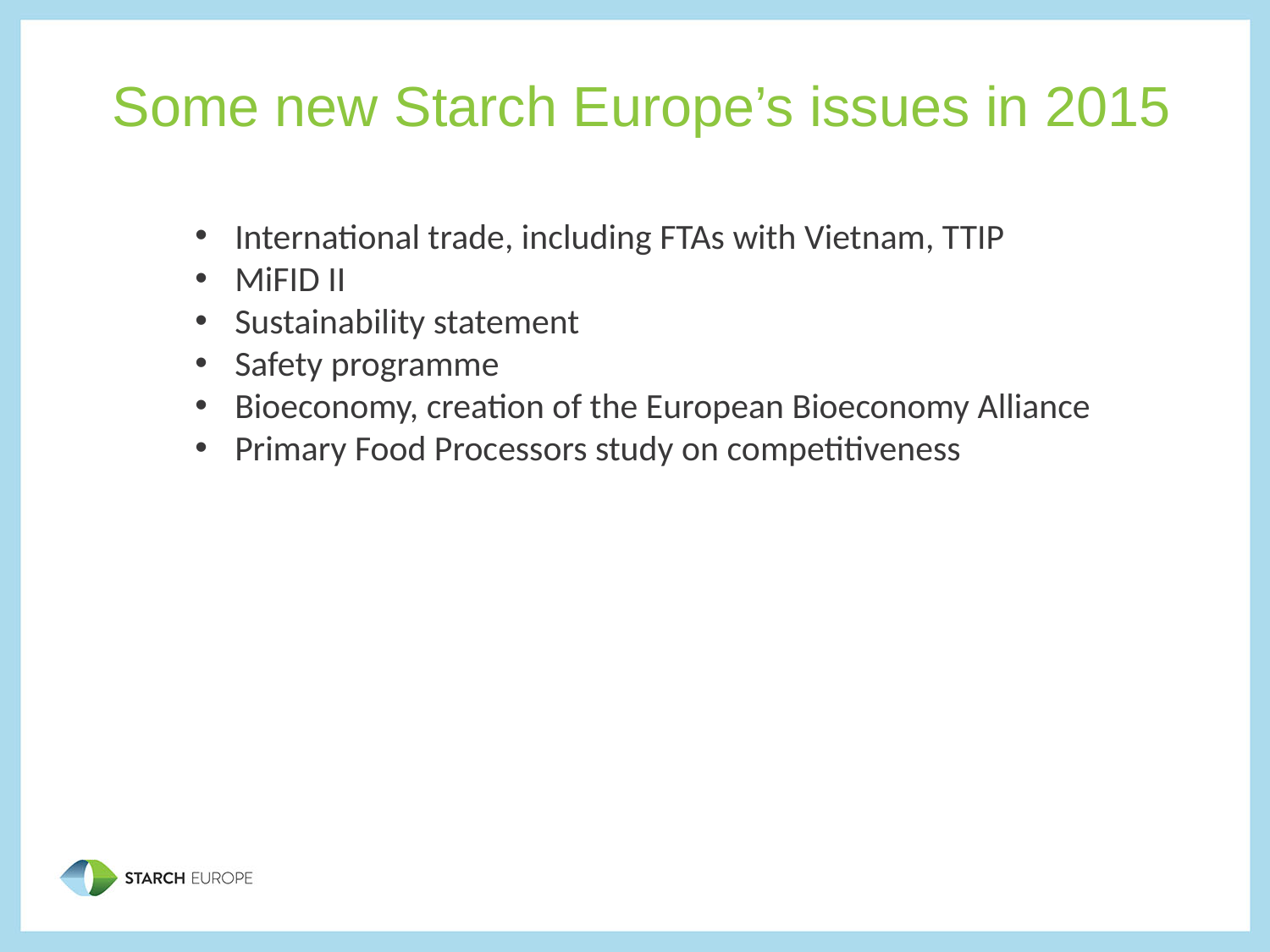

# Some new Starch Europe’s issues in 2015
International trade, including FTAs with Vietnam, TTIP
MiFID II
Sustainability statement
Safety programme
Bioeconomy, creation of the European Bioeconomy Alliance
Primary Food Processors study on competitiveness